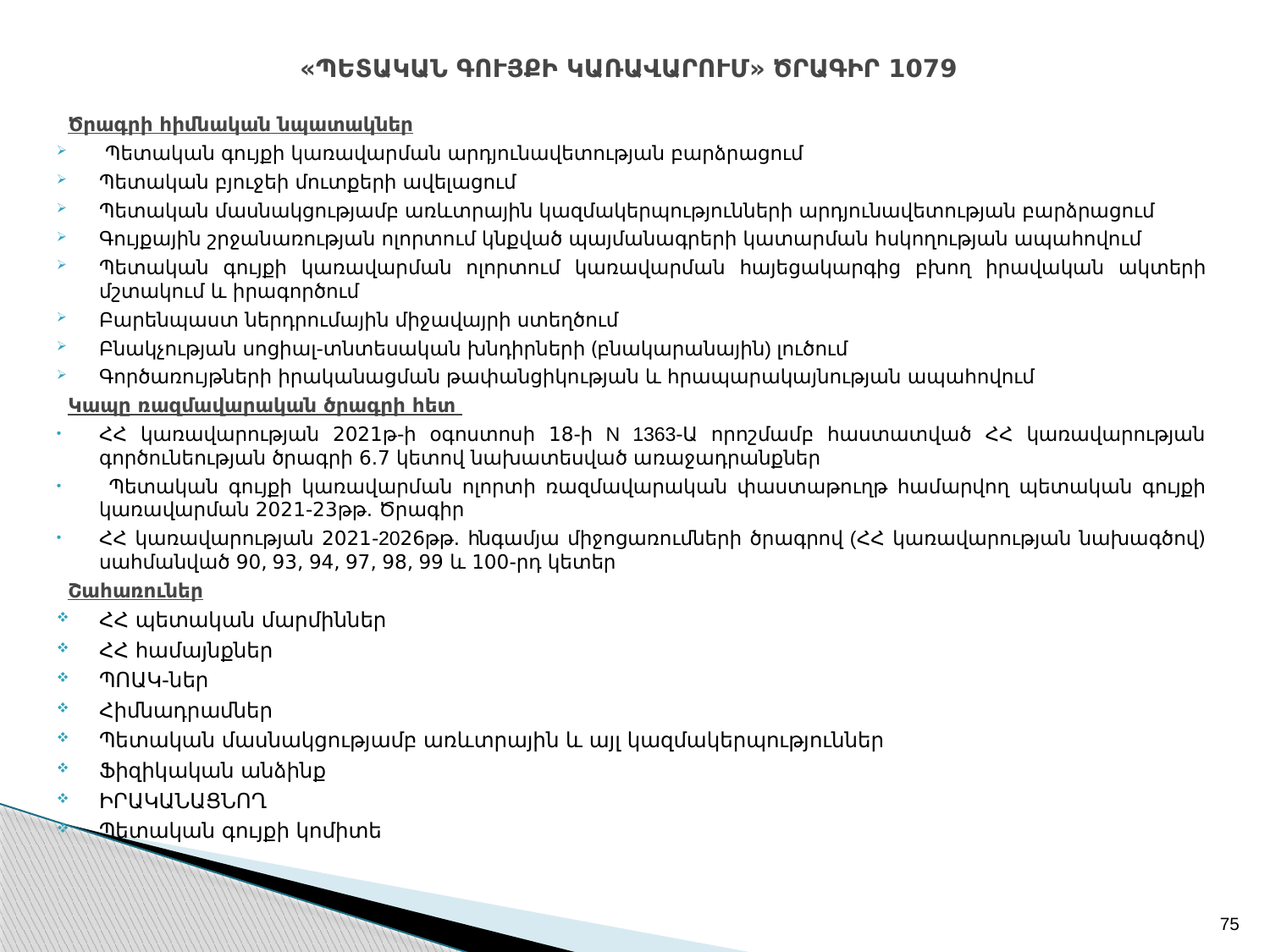

# «ՊԵՏԱԿԱՆ ԳՈՒՅՔԻ ԿԱՌԱՎԱՐՈՒՄ» ԾՐԱԳԻՐ 1079
Ծրագրի հիմնական նպատակներ
 Պետական գույքի կառավարման արդյունավետության բարձրացում
Պետական բյուջեի մուտքերի ավելացում
Պետական մասնակցությամբ առևտրային կազմակերպությունների արդյունավետության բարձրացում
Գույքային շրջանառության ոլորտում կնքված պայմանագրերի կատարման հսկողության ապահովում
Պետական գույքի կառավարման ոլորտում կառավարման հայեցակարգից բխող իրավական ակտերի մշտակում և իրագործում
Բարենպաստ ներդրումային միջավայրի ստեղծում
Բնակչության սոցիալ-տնտեսական խնդիրների (բնակարանային) լուծում
Գործառույթների իրականացման թափանցիկության և հրապարակայնության ապահովում
Կապը ռազմավարական ծրագրի հետ
ՀՀ կառավարության 2021թ-ի օգոստոսի 18-ի N 1363-Ա որոշմամբ հաստատված ՀՀ կառավարության գործունեության ծրագրի 6.7 կետով նախատեսված առաջադրանքներ
 Պետական գույքի կառավարման ոլորտի ռազմավարական փաստաթուղթ համարվող պետական գույքի կառավարման 2021-23թթ. Ծրագիր
ՀՀ կառավարության 2021-2026թթ. hնգամյա միջոցառումների ծրագրով (ՀՀ կառավարության նախագծով) սահմանված 90, 93, 94, 97, 98, 99 և 100-րդ կետեր
Շահառուներ
ՀՀ պետական մարմիններ
ՀՀ համայնքներ
ՊՈԱԿ-ներ
Հիմնադրամներ
Պետական մասնակցությամբ առևտրային և այլ կազմակերպություններ
Ֆիզիկական անձինք
ԻՐԱԿԱՆԱՑՆՈՂ
Պետական գույքի կոմիտե

75